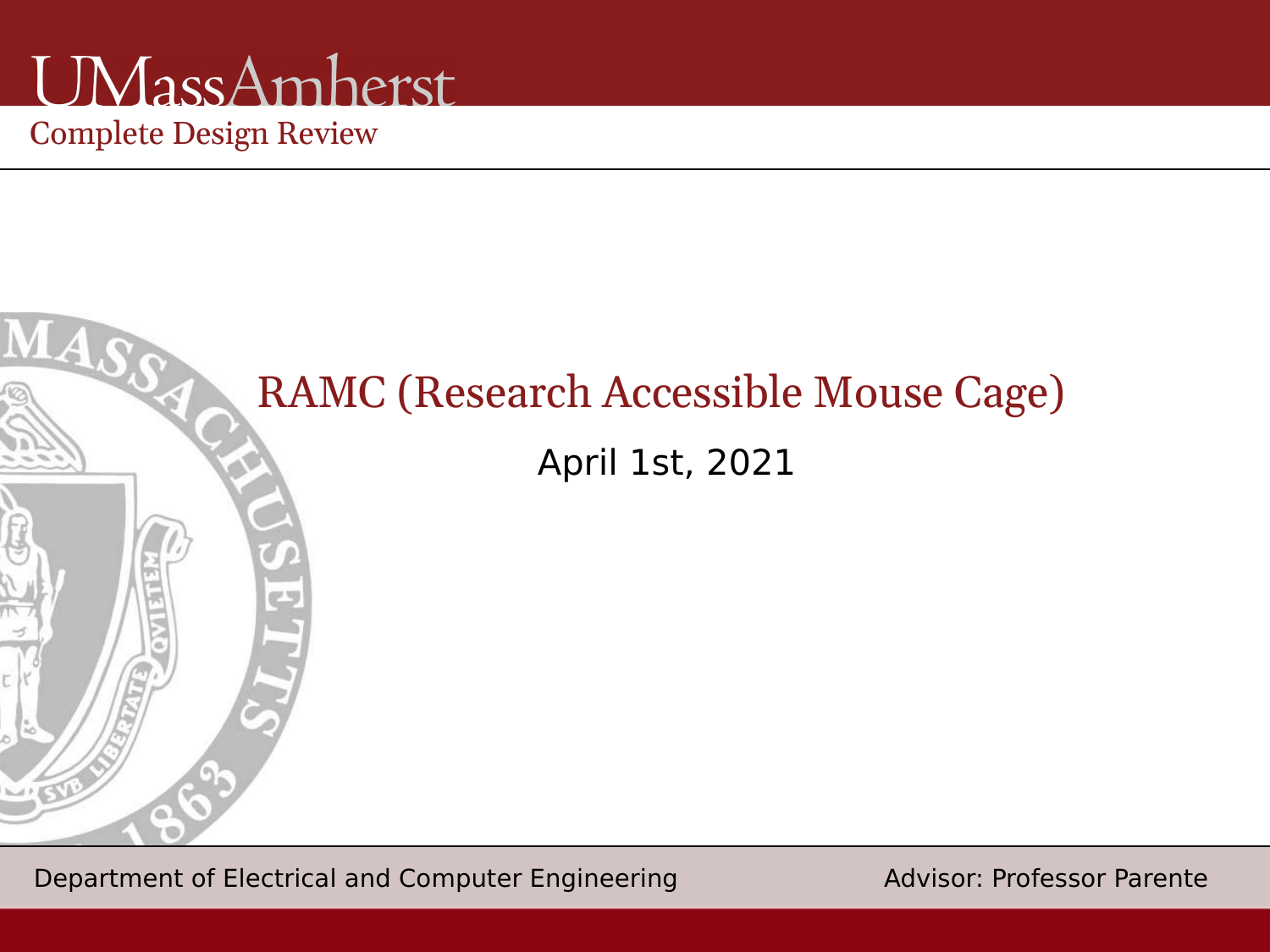

Complete Design Review
# RAMC (Research Accessible Mouse Cage)
April 1st, 2021